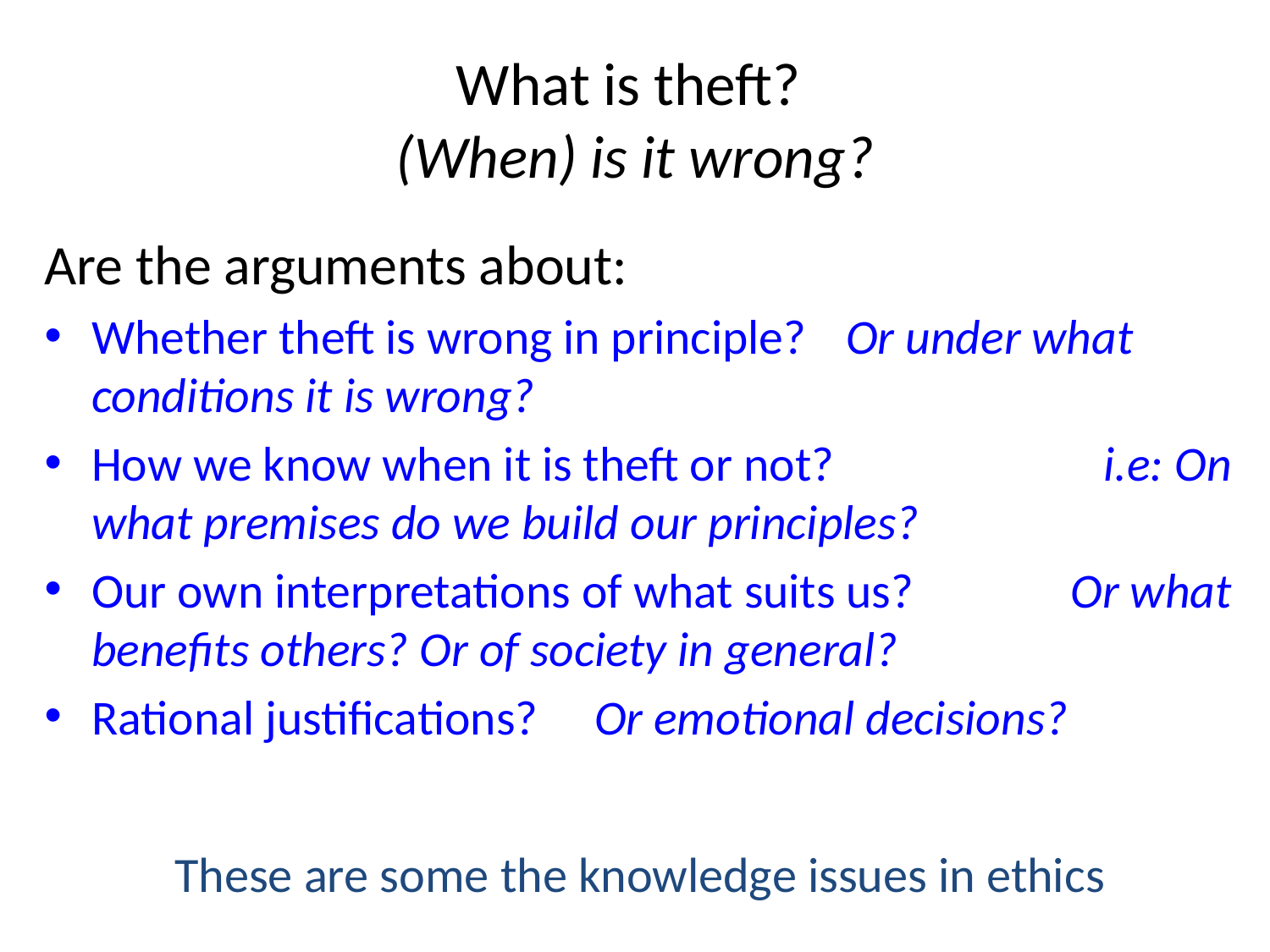

# What is theft? (When) is it wrong?
Are the arguments about:
Whether theft is wrong in principle? 			Or under what conditions it is wrong?
How we know when it is theft or not? 		            i.e: On what premises do we build our principles?
Our own interpretations of what suits us? 	         Or what benefits others? Or of society in general?
Rational justifications? 					Or emotional decisions?
These are some the knowledge issues in ethics